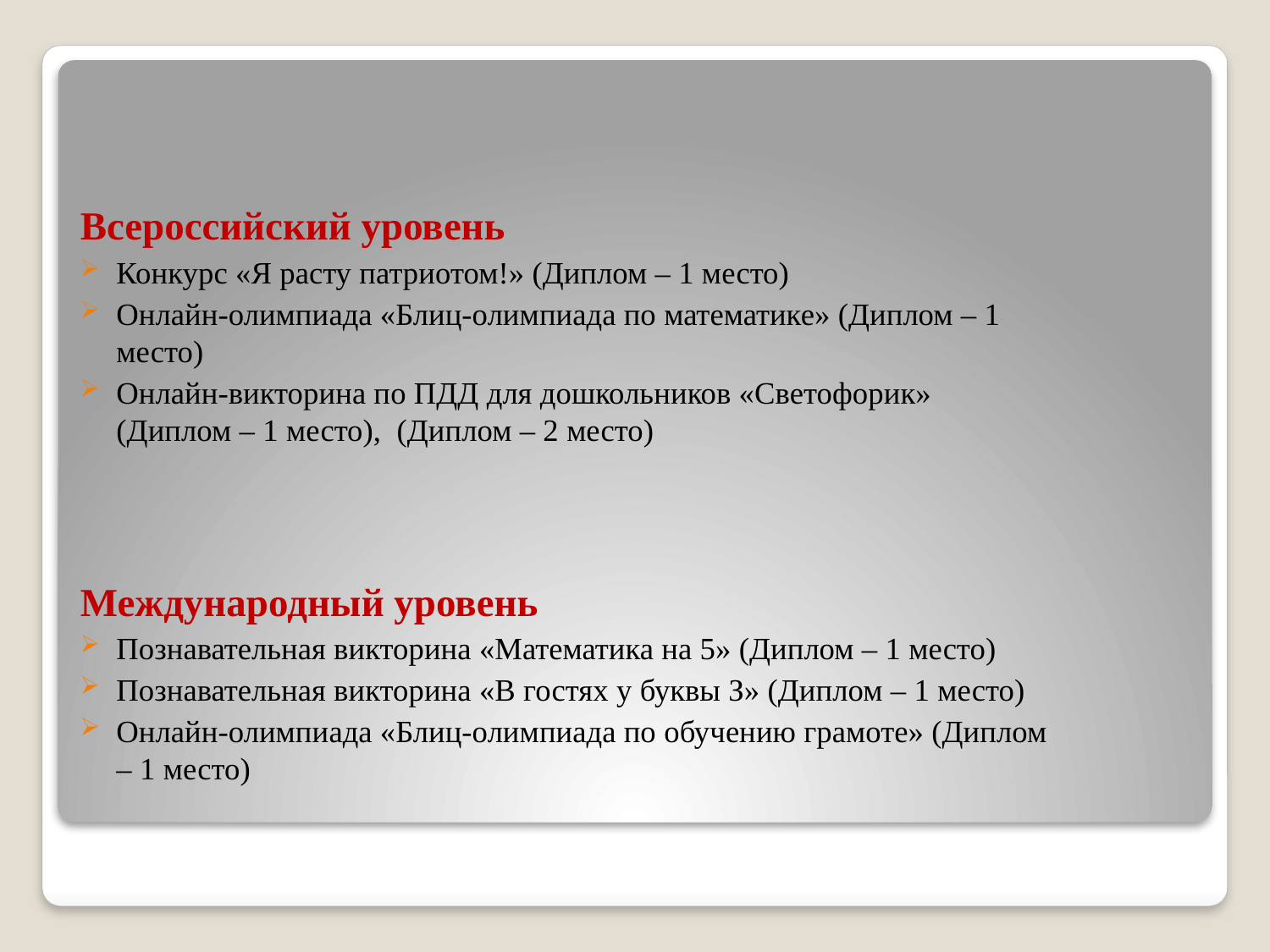

#

Всероссийский уровень
Конкурс «Я расту патриотом!» (Диплом – 1 место)
Онлайн-олимпиада «Блиц-олимпиада по математике» (Диплом – 1 место)
Онлайн-викторина по ПДД для дошкольников «Светофорик»  (Диплом – 1 место),  (Диплом – 2 место)

Международный уровень
Познавательная викторина «Математика на 5» (Диплом – 1 место)
Познавательная викторина «В гостях у буквы З» (Диплом – 1 место)
Онлайн-олимпиада «Блиц-олимпиада по обучению грамоте» (Диплом – 1 место)